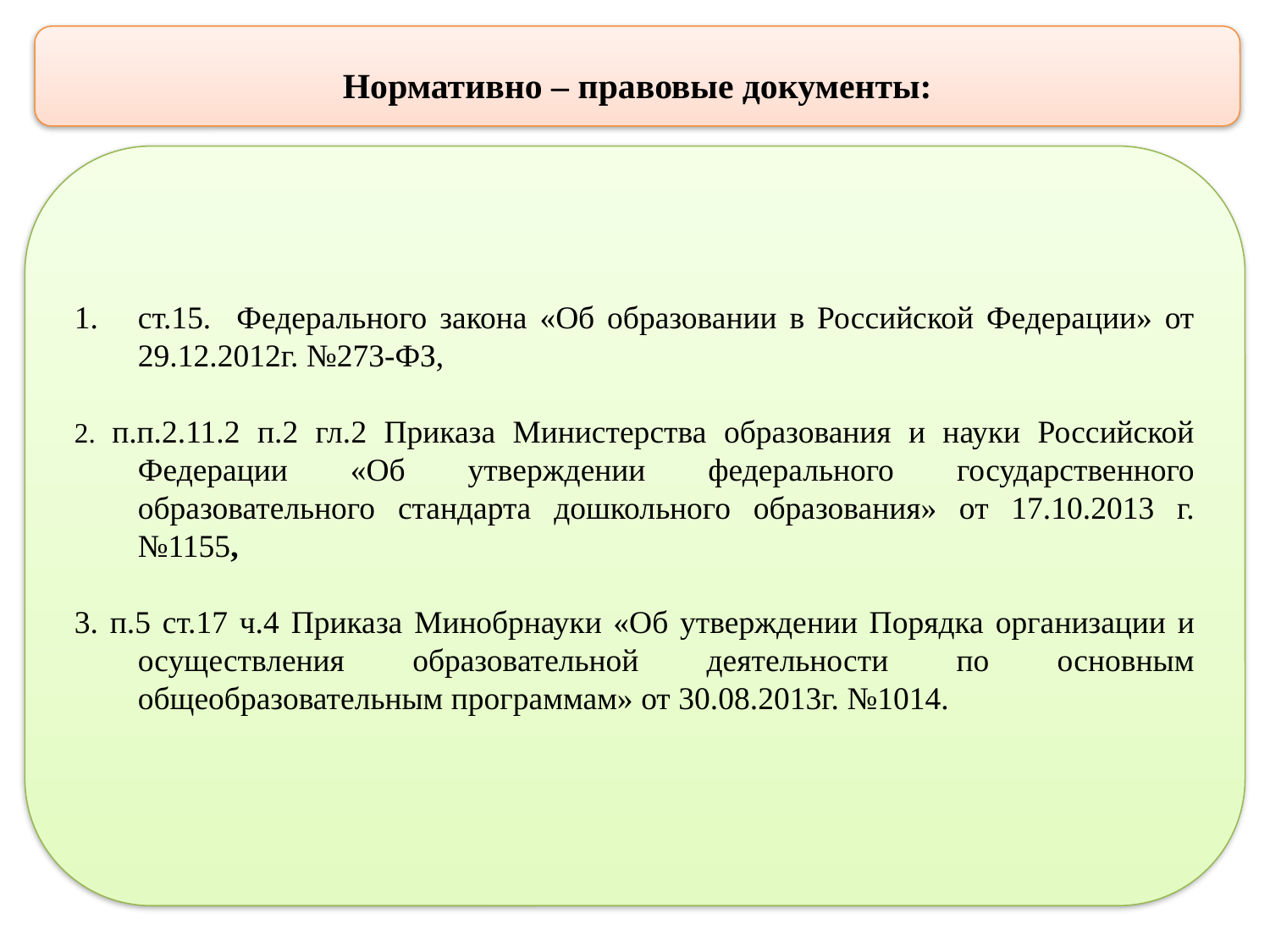

Нормативно – правовые документы:

ст.15.  Федерального закона «Об образовании в Российской Федерации» от 29.12.2012г. №273-ФЗ,

2. п.п.2.11.2 п.2 гл.2 Приказа Министерства образования и науки Российской Федерации «Об утверждении федерального государственного образовательного стандарта дошкольного образования» от 17.10.2013 г. №1155,

3. п.5 ст.17 ч.4 Приказа Минобрнауки «Об утверждении Порядка организации и осуществления образовательной деятельности по основным общеобразовательным программам» от 30.08.2013г. №1014.